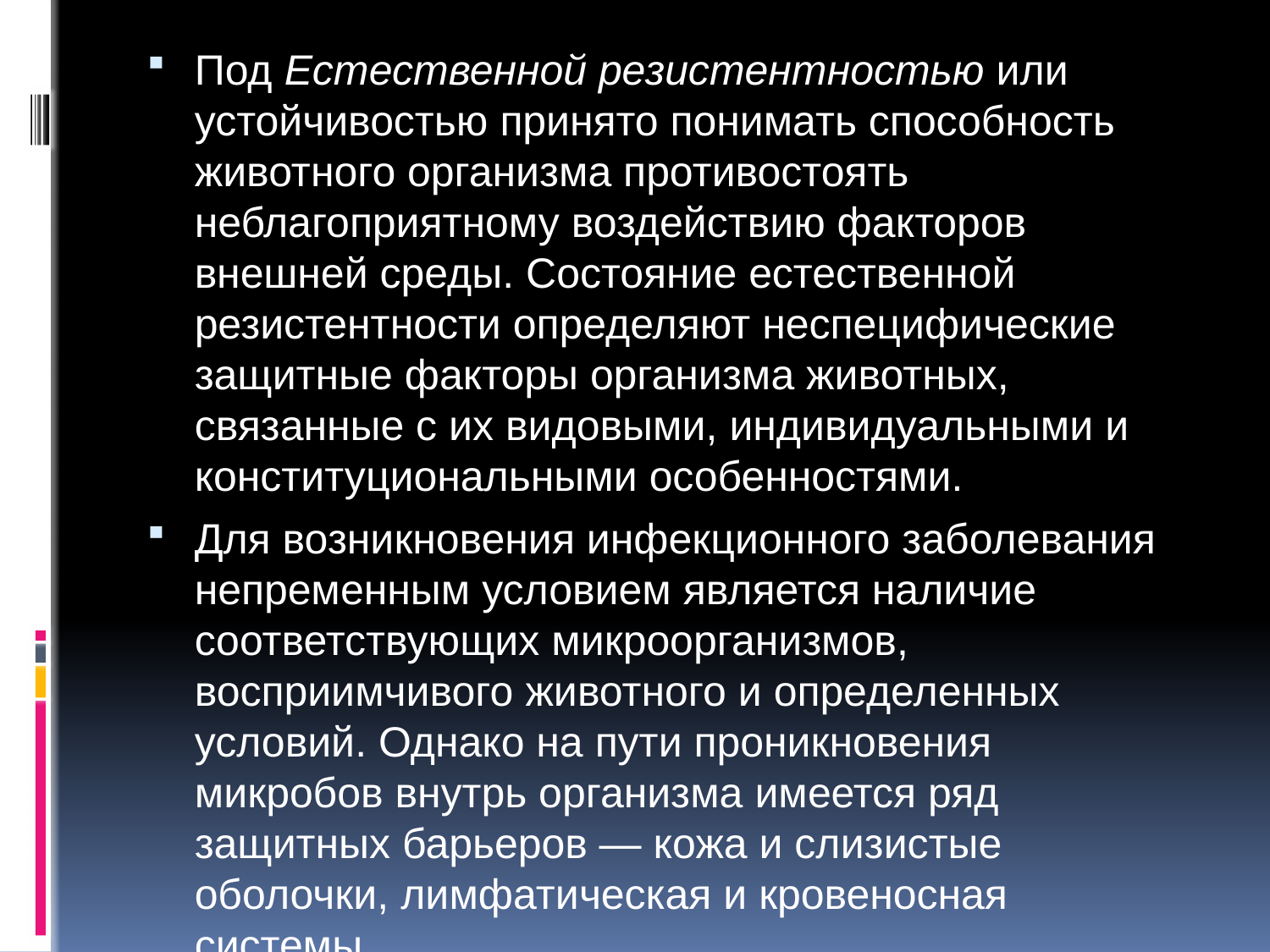

Под Естественной резистентностью или устойчивостью принято понимать способность животного организма противостоять неблагоприятному воздействию факторов внешней среды. Состояние естественной резистентности определяют неспецифические защитные факторы организма животных, связанные с их видовыми, индивидуальными и конституциональными особенностями.
Для возникновения инфекционного заболевания непременным условием является наличие соответствующих микроорганизмов, восприимчивого животного и определенных условий. Однако на пути проникновения микробов внутрь организма имеется ряд защитных барьеров — кожа и слизистые оболочки, лимфатическая и кровеносная системы.